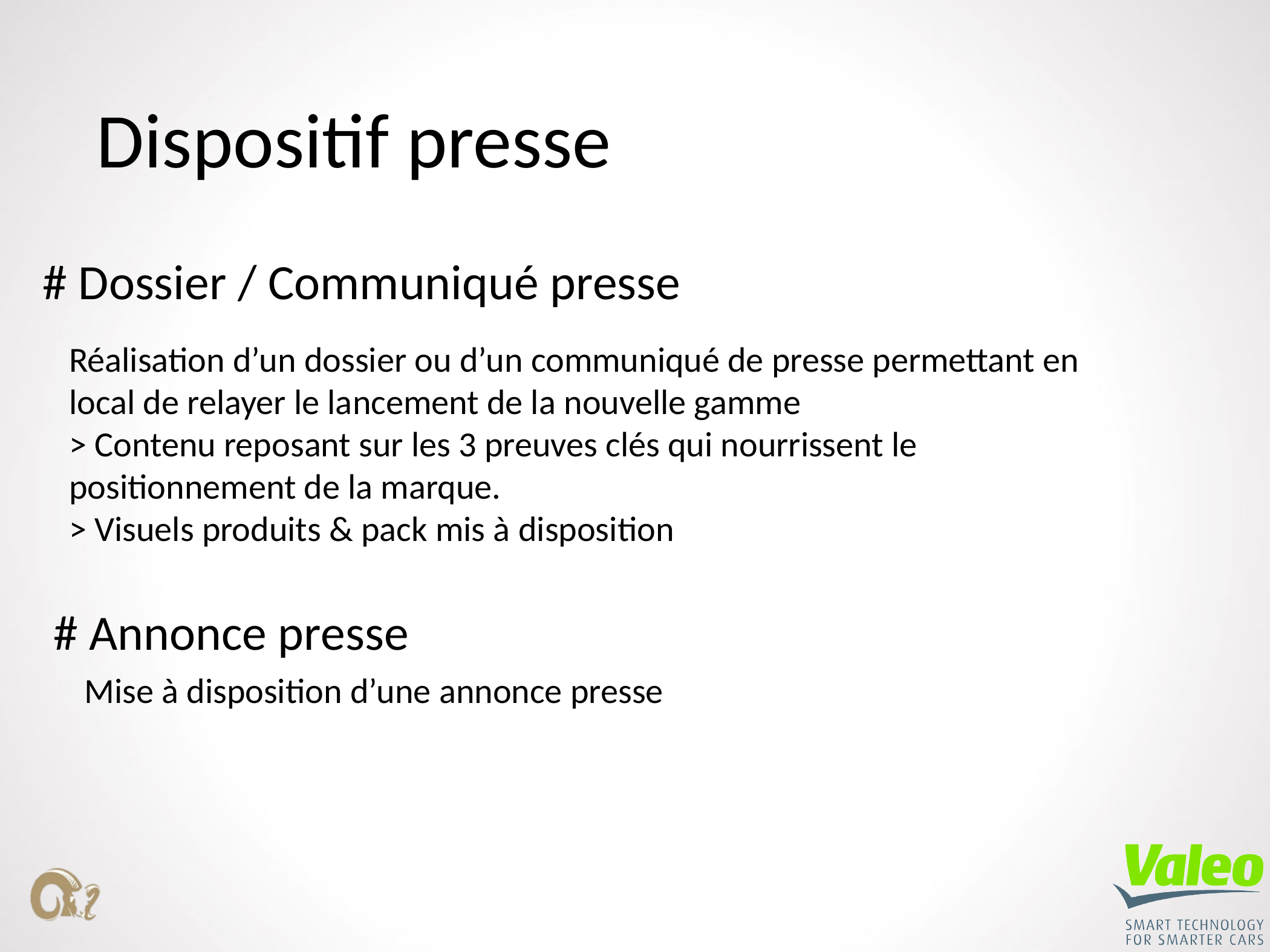

# Dispositif presse
# Dossier / Communiqué presse
Réalisation d’un dossier ou d’un communiqué de presse permettant en local de relayer le lancement de la nouvelle gamme
> Contenu reposant sur les 3 preuves clés qui nourrissent le positionnement de la marque.
> Visuels produits & pack mis à disposition

# Annonce presse

Mise à disposition d’une annonce presse